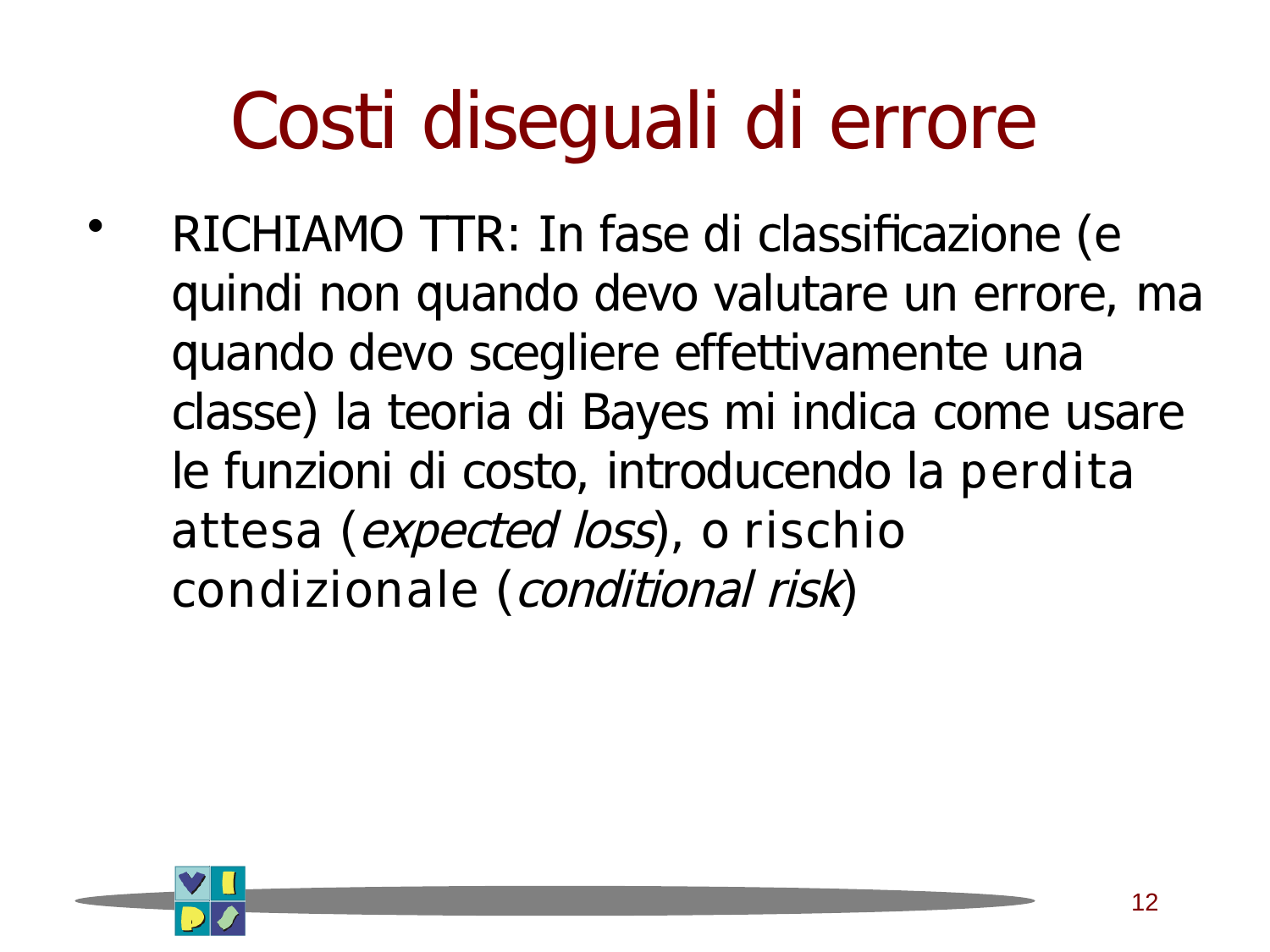

# Costi diseguali di errore
RICHIAMO TTR: In fase di classificazione (e quindi non quando devo valutare un errore, ma quando devo scegliere effettivamente una classe) la teoria di Bayes mi indica come usare le funzioni di costo, introducendo la perdita attesa (expected loss), o rischio     condizionale (conditional risk)

12